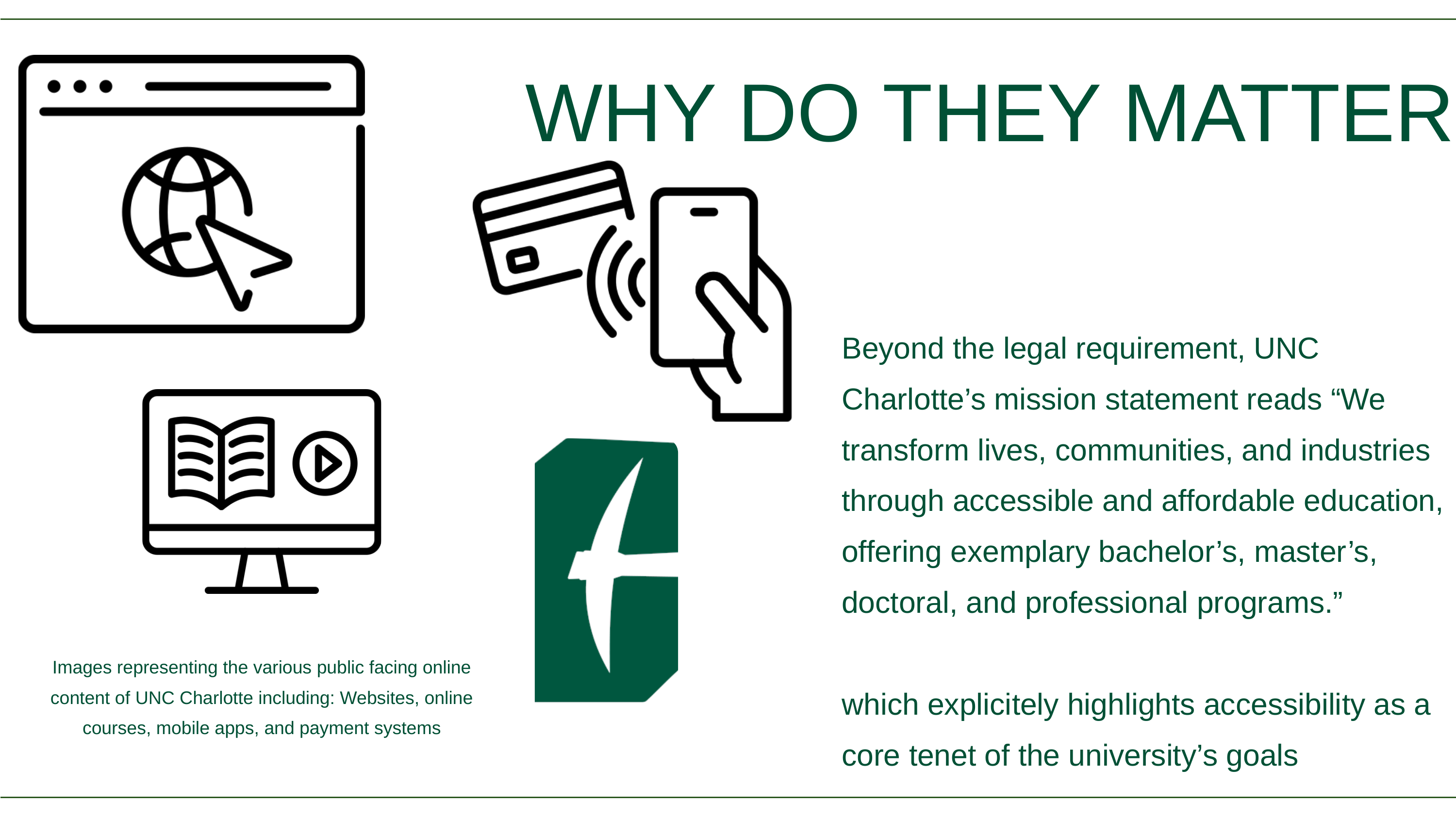

WHY DO THEY MATTER
Beyond the legal requirement, UNC Charlotte’s mission statement reads “We transform lives, communities, and industries through accessible and affordable education, offering exemplary bachelor’s, master’s, doctoral, and professional programs.”

which explicitely highlights accessibility as a core tenet of the university’s goals

Images representing the various public facing online content of UNC Charlotte including: Websites, online courses, mobile apps, and payment systems